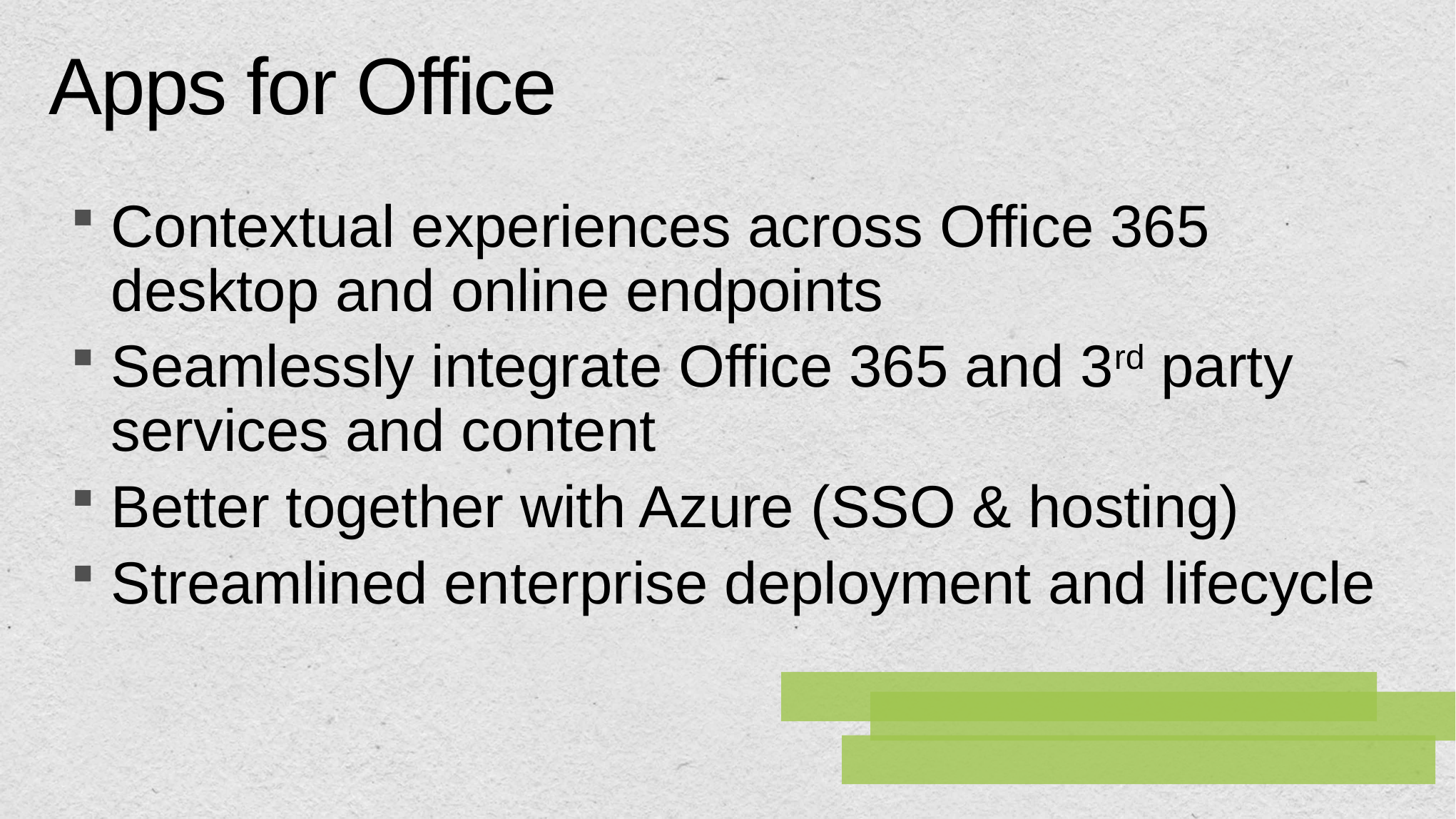

# Apps for Office
Contextual experiences across Office 365 desktop and online endpoints
Seamlessly integrate Office 365 and 3rd party services and content
Better together with Azure (SSO & hosting)
Streamlined enterprise deployment and lifecycle